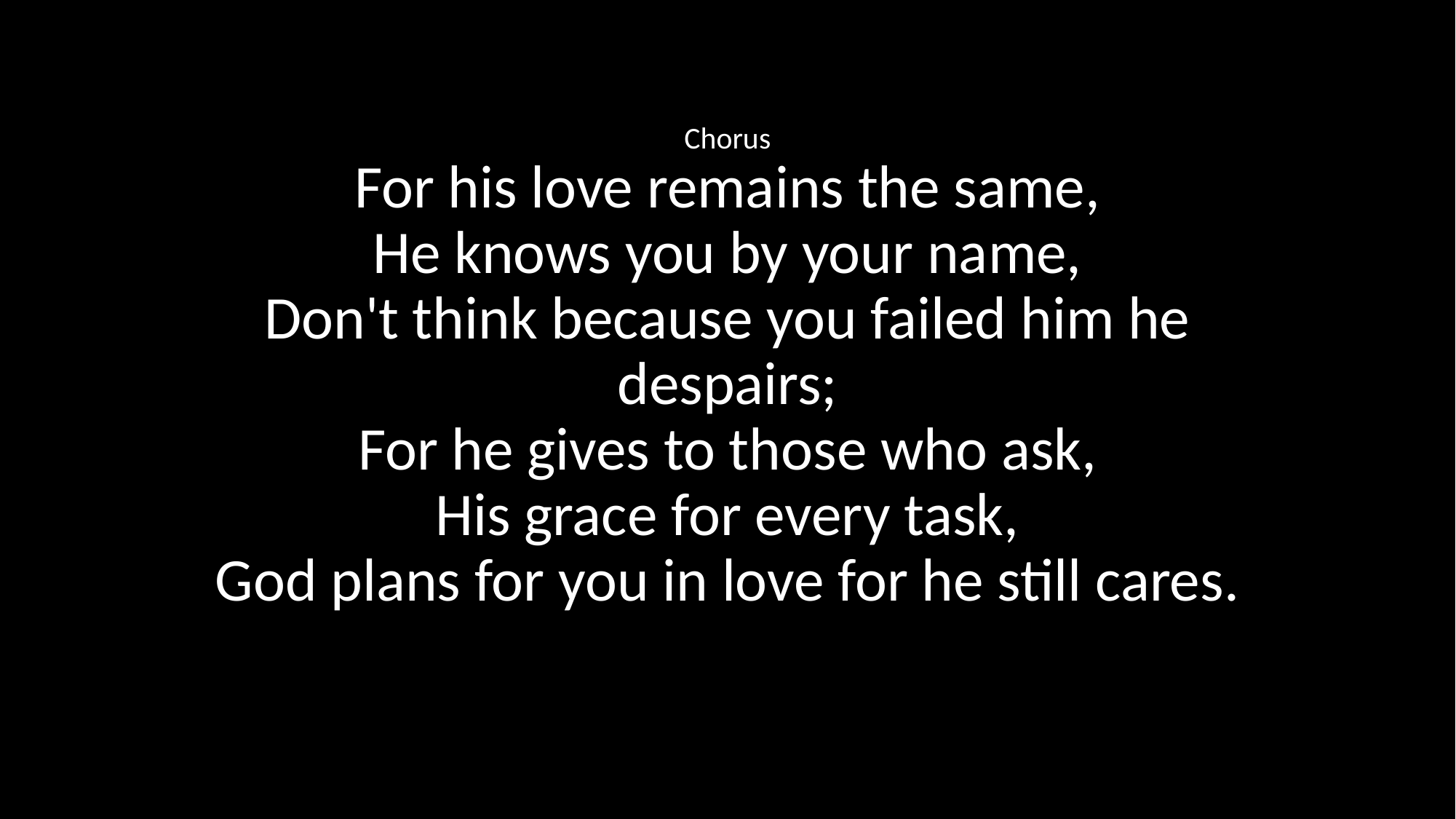

Chorus
For his love remains the same,
He knows you by your name,
Don't think because you failed him he despairs;
For he gives to those who ask,
His grace for every task,
God plans for you in love for he still cares.